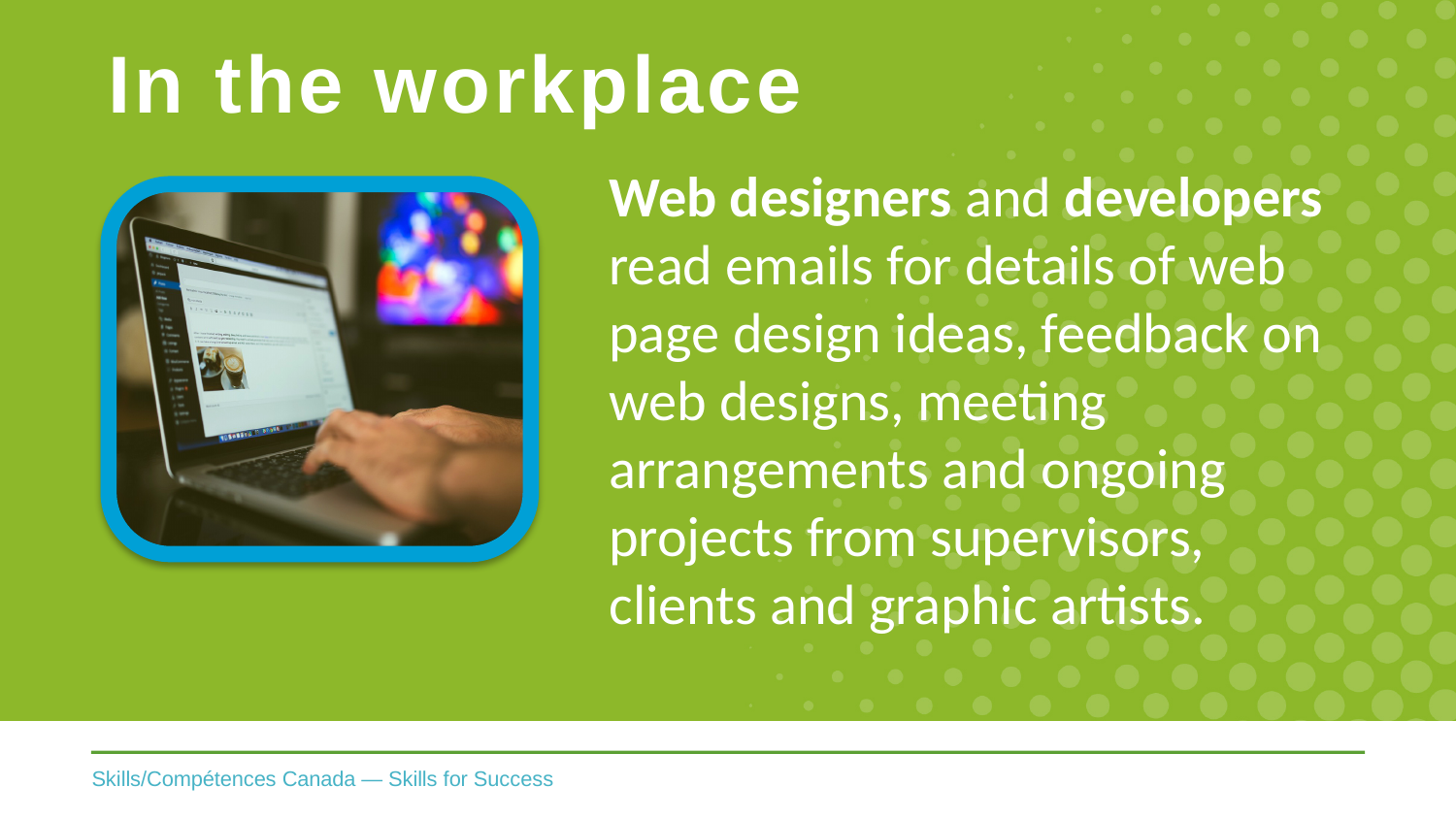

# In the workplace
Web designers and developers read emails for details of web page design ideas, feedback on web designs, meeting arrangements and ongoing projects from supervisors, clients and graphic artists.